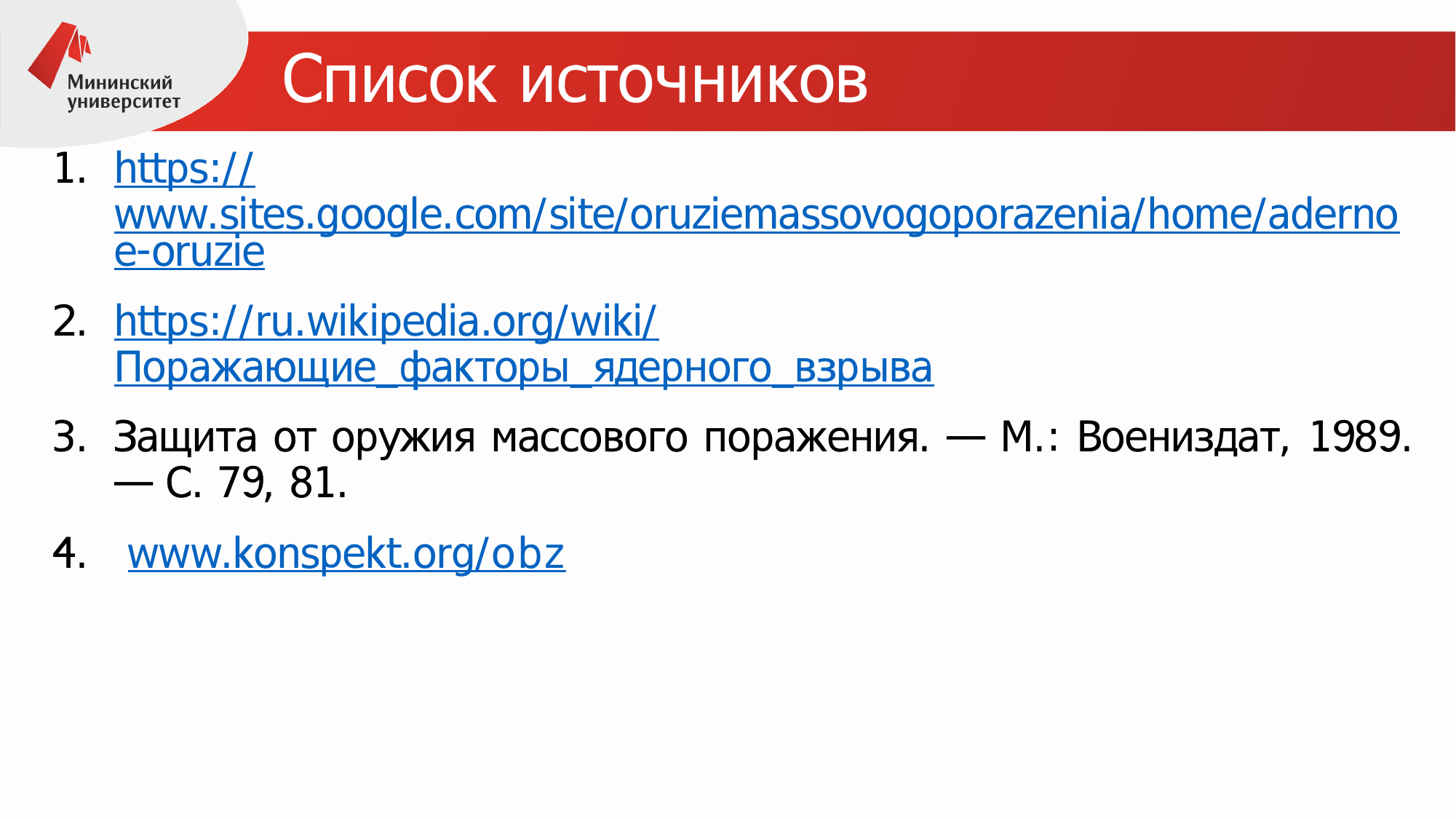

# Список источников
https://www.sites.google.com/site/oruziemassovogoporazenia/home/adernoe-oruzie
https://ru.wikipedia.org/wiki/Поражающие_факторы_ядерного_взрыва
Защита от оружия массового поражения. — М.: Воениздат, 1989. — С. 79, 81.
 www.konspekt.org/obz